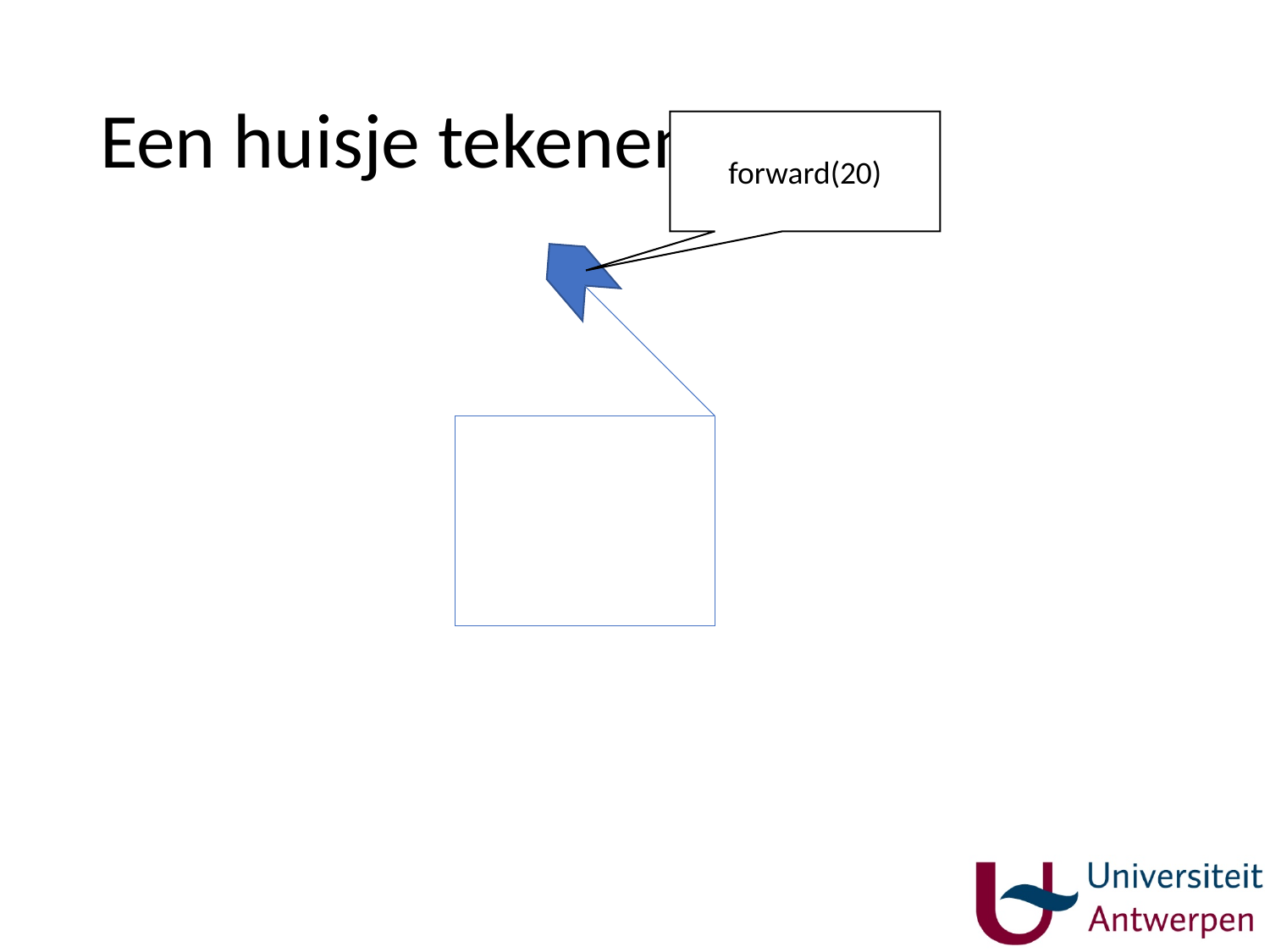

# Een huisje tekenen …
forward(20)

14